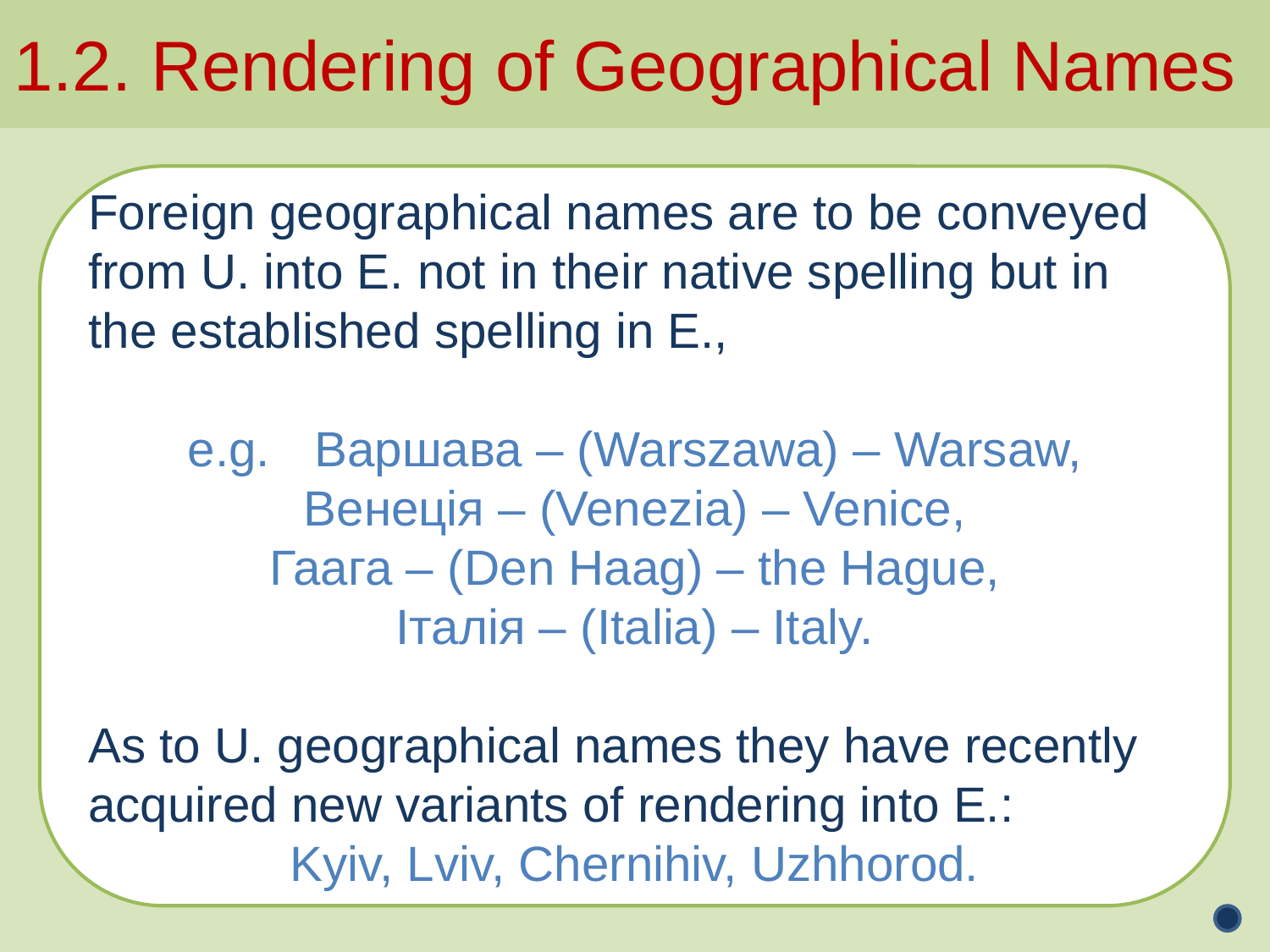

1.2. Rendering of Geographical Names
Foreign geographical names are to be conveyed from U. into E. not in their native spelling but in the established spelling in E.,

e.g. 	Варшава – (Warszawa) – Warsaw,
Венеція – (Venezia) – Venice,
Гаага – (Den Haag) – the Hague,
Італія – (Italia) – Italy.

As to U. geographical names they have recently acquired new variants of rendering into E.:
Kyiv, Lviv, Chernihiv, Uzhhorod.